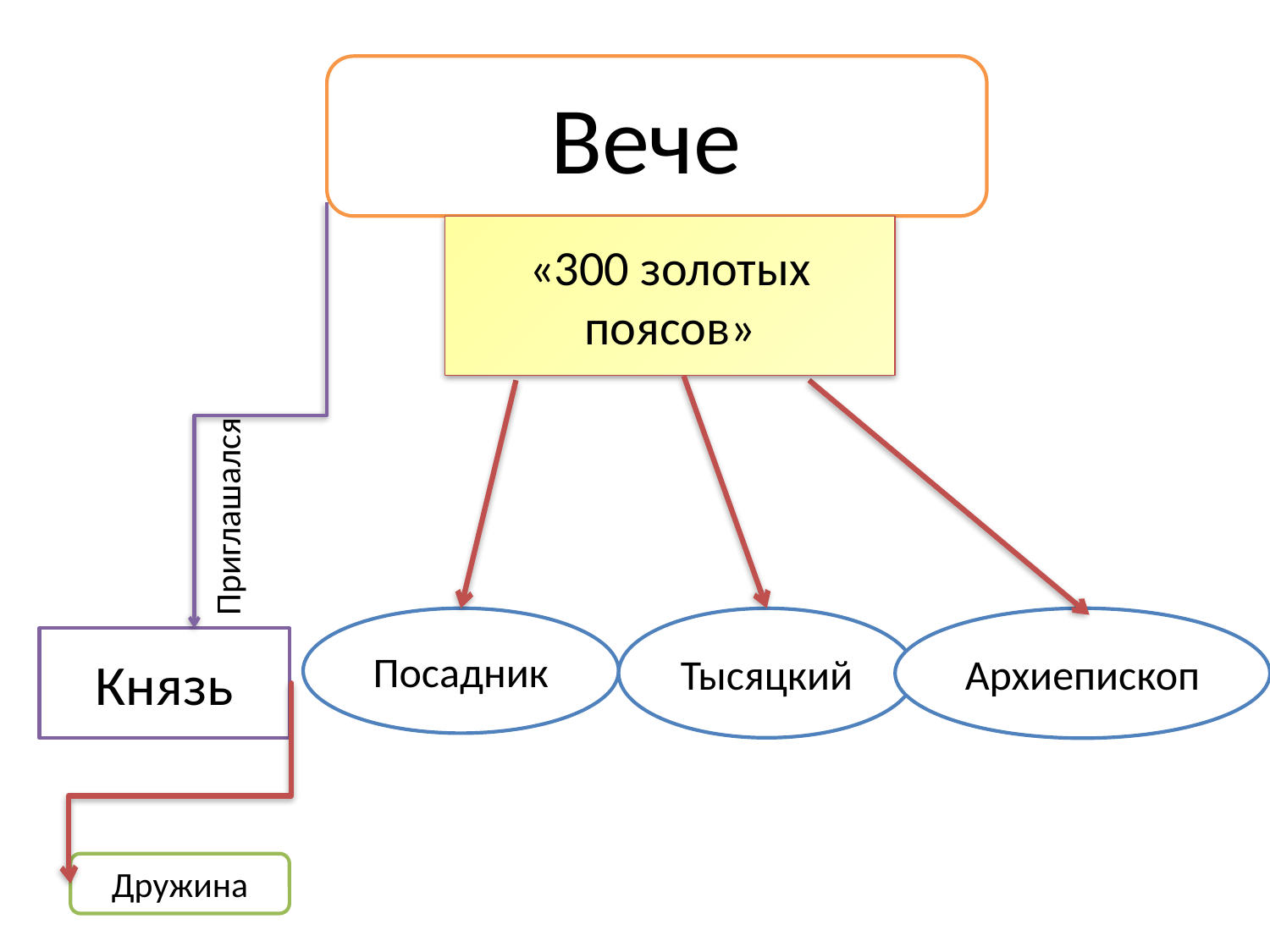

#
Вече
???

«300 золотых поясов»

Приглашался
Посадник
Тысяцкий
Архиепископ
Князь
Дружина